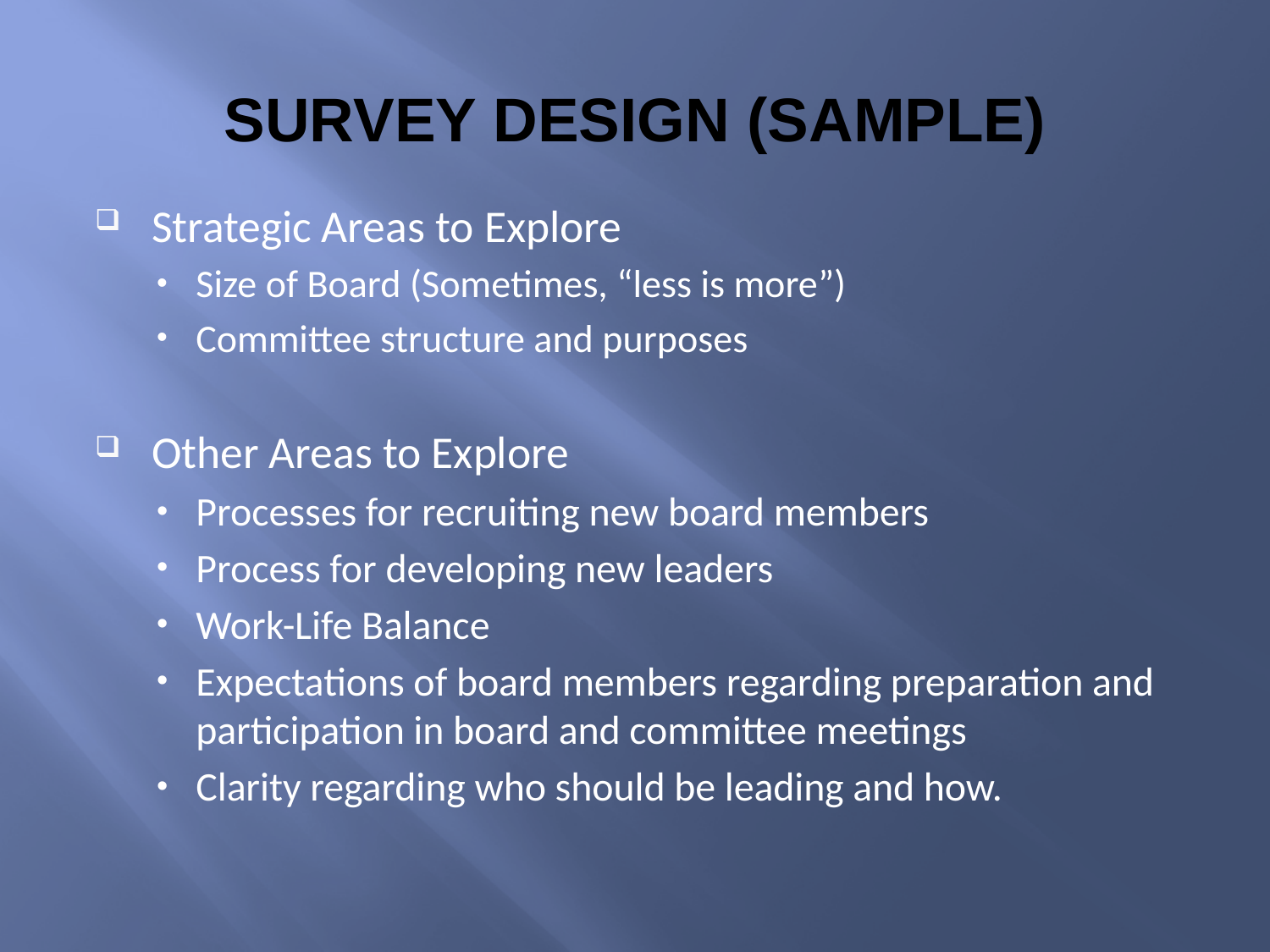

# SURVEY DESIGN (SAMPLE)
Strategic Areas to Explore
Size of Board (Sometimes, “less is more”)
Committee structure and purposes

Other Areas to Explore
Processes for recruiting new board members
Process for developing new leaders
Work-Life Balance
Expectations of board members regarding preparation and participation in board and committee meetings
Clarity regarding who should be leading and how.